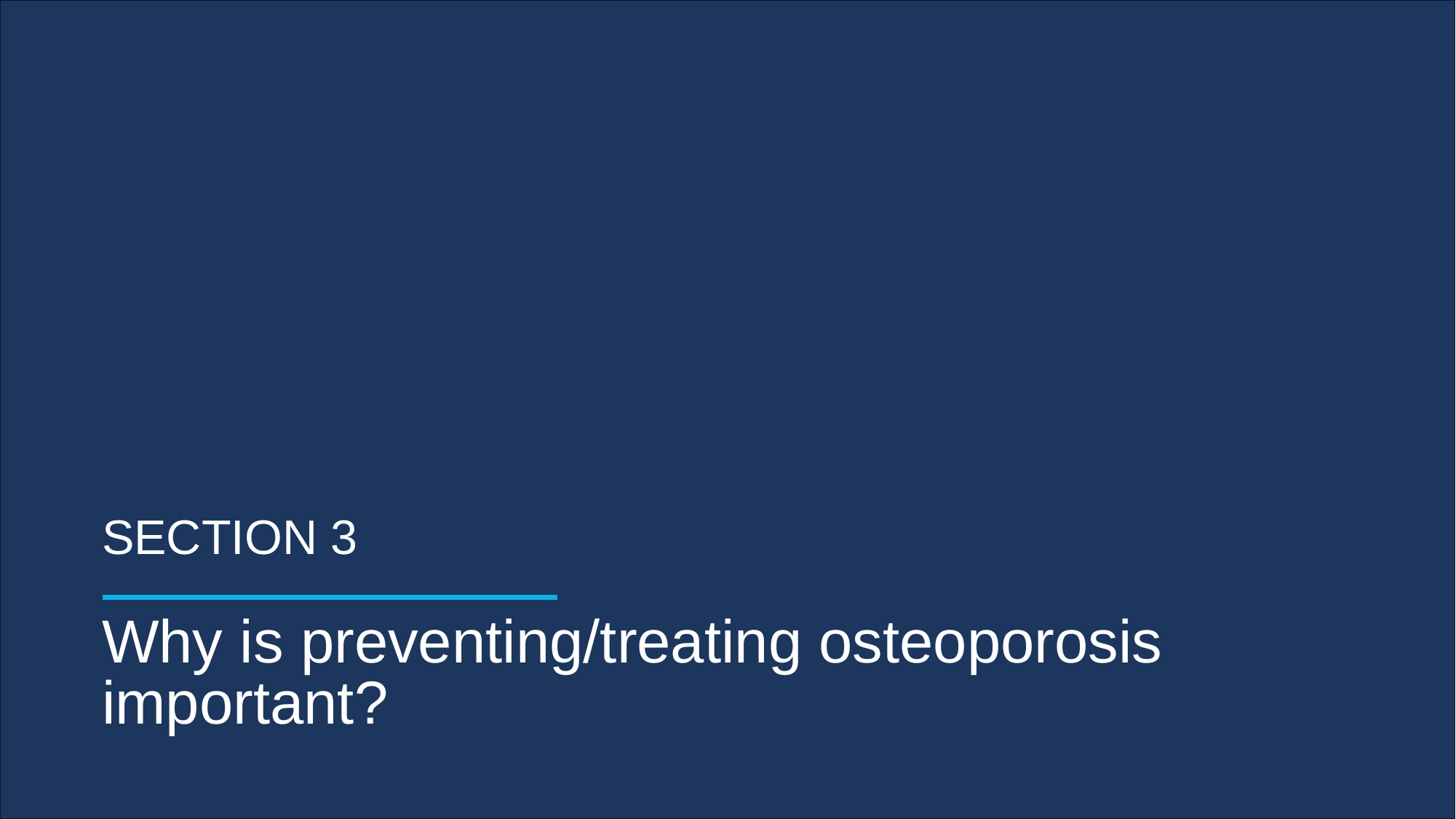

Section 3
Why is preventing/treating osteoporosis important?